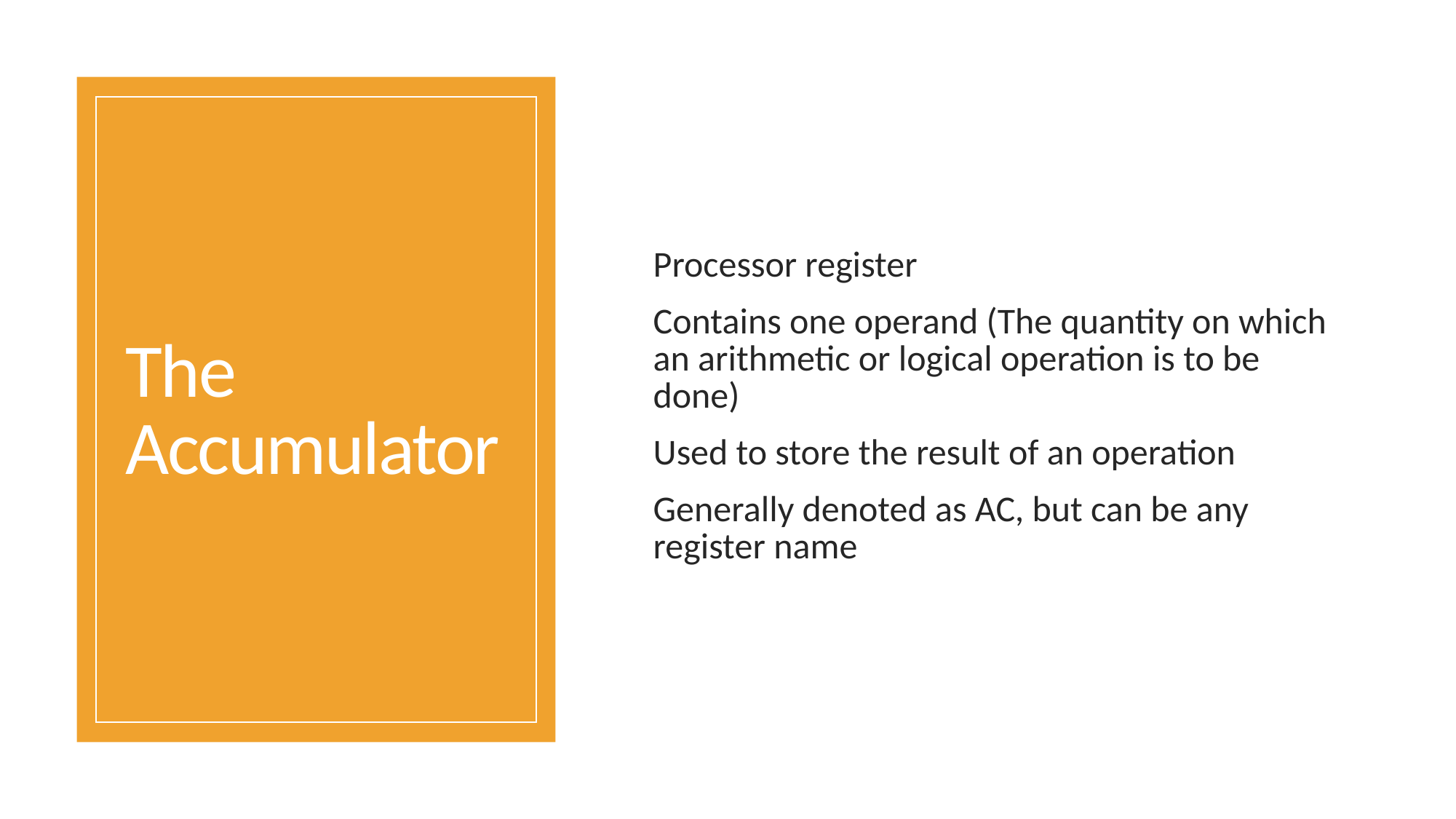

# The Accumulator
Processor register
Contains one operand (The quantity on which an arithmetic or logical operation is to be done)
Used to store the result of an operation
Generally denoted as AC, but can be any register name